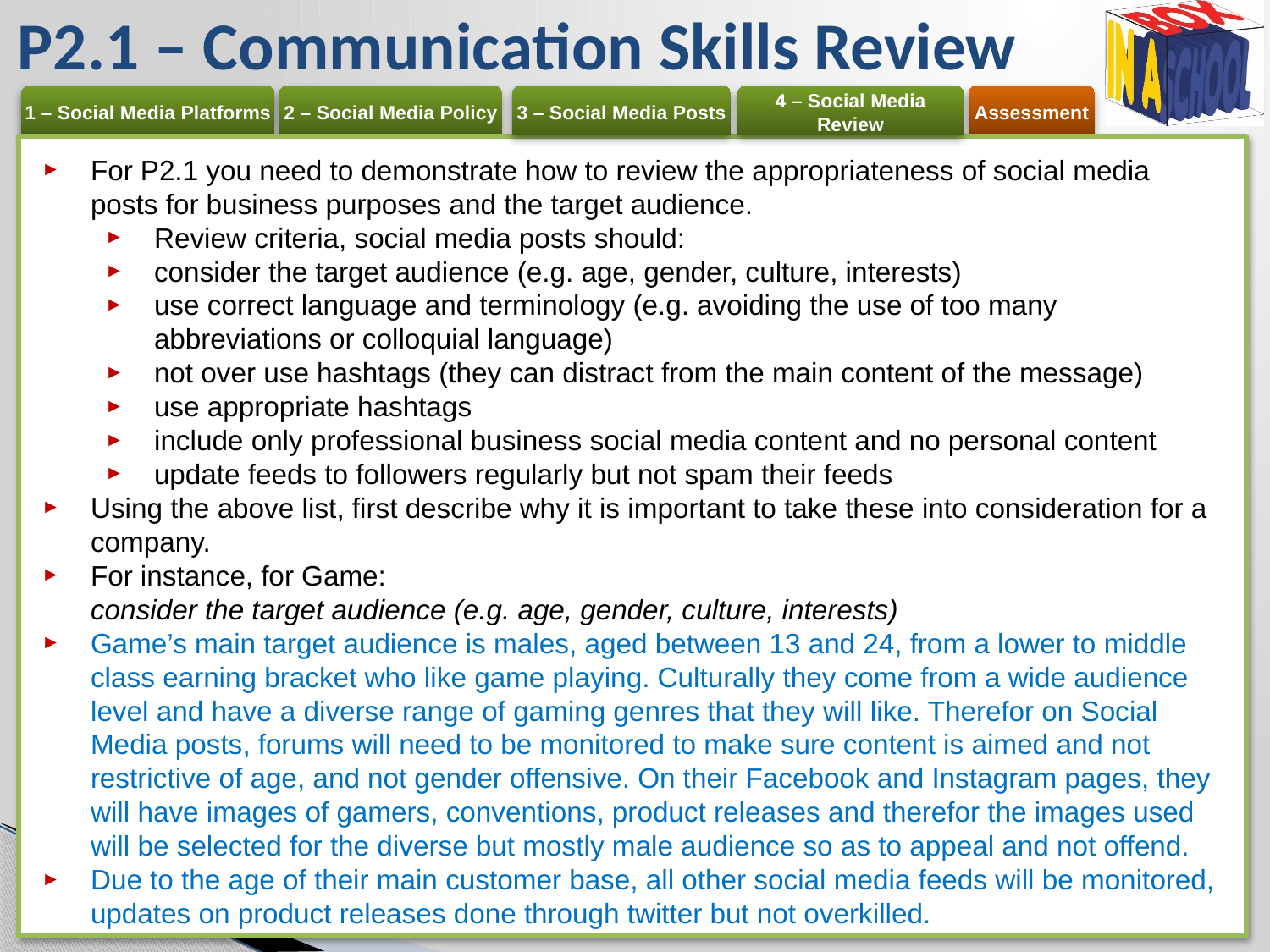

# P2.1 – Communication Skills Review
For P2.1 you need to demonstrate how to review the appropriateness of social media posts for business purposes and the target audience.
Review criteria, social media posts should:
consider the target audience (e.g. age, gender, culture, interests)
use correct language and terminology (e.g. avoiding the use of too many abbreviations or colloquial language)
not over use hashtags (they can distract from the main content of the message)
use appropriate hashtags
include only professional business social media content and no personal content
update feeds to followers regularly but not spam their feeds
Using the above list, first describe why it is important to take these into consideration for a company.
For instance, for Game:
consider the target audience (e.g. age, gender, culture, interests)
Game’s main target audience is males, aged between 13 and 24, from a lower to middle class earning bracket who like game playing. Culturally they come from a wide audience level and have a diverse range of gaming genres that they will like. Therefor on Social Media posts, forums will need to be monitored to make sure content is aimed and not restrictive of age, and not gender offensive. On their Facebook and Instagram pages, they will have images of gamers, conventions, product releases and therefor the images used will be selected for the diverse but mostly male audience so as to appeal and not offend.
Due to the age of their main customer base, all other social media feeds will be monitored, updates on product releases done through twitter but not overkilled.